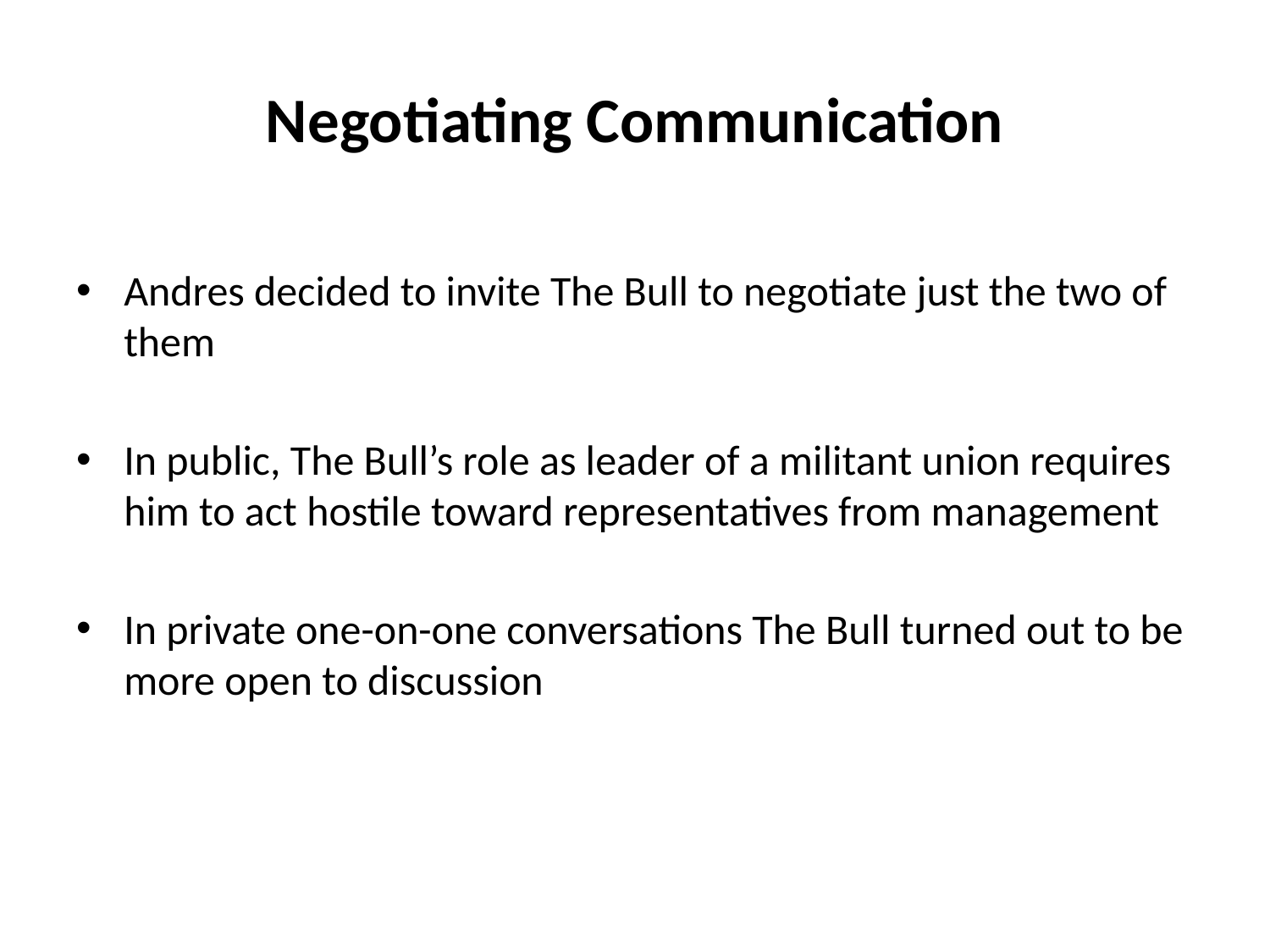

# Negotiating Communication
Andres decided to invite The Bull to negotiate just the two of them

In public, The Bull’s role as leader of a militant union requires him to act hostile toward representatives from management

In private one-on-one conversations The Bull turned out to be more open to discussion